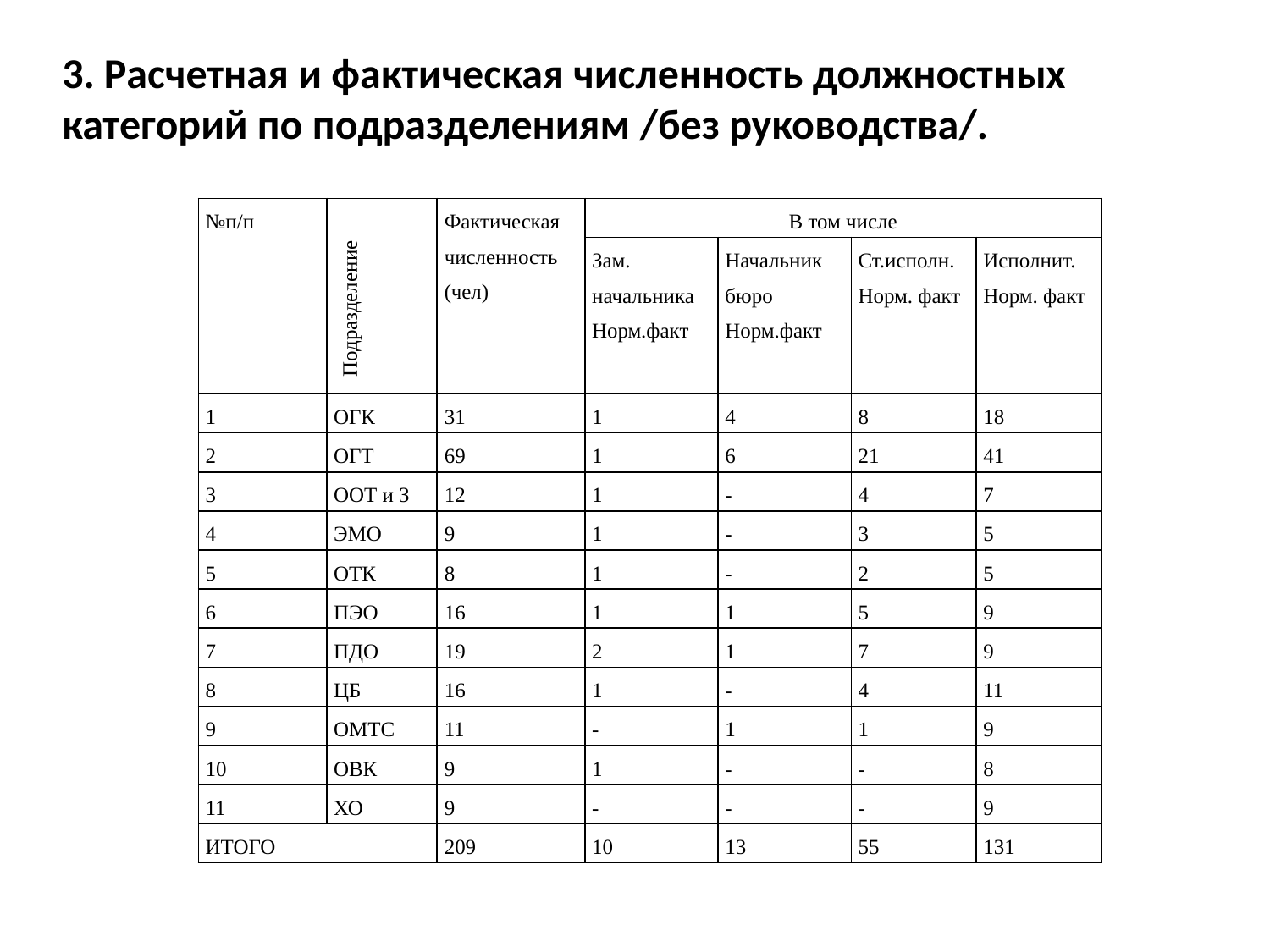

3. Расчетная и фактическая численность должностных категорий по подразделениям /без руководства/.
| №п/п | Подразделение | Фактическая численность (чел) | В том числе |  |  |  |
| --- | --- | --- | --- | --- | --- | --- |
|  |  |  | Зам. начальника Норм.факт | Начальник бюро Норм.факт | Ст.исполн. Норм. факт | Исполнит. Норм. факт |
| 1 | ОГК | 31 | 1 | 4 | 8 | 18 |
| 2 | ОГТ | 69 | 1 | 6 | 21 | 41 |
| 3 | ООТ и З | 12 | 1 | - | 4 | 7 |
| 4 | ЭМО | 9 | 1 | - | 3 | 5 |
| 5 | ОТК | 8 | 1 | - | 2 | 5 |
| 6 | ПЭО | 16 | 1 | 1 | 5 | 9 |
| 7 | ПДО | 19 | 2 | 1 | 7 | 9 |
| 8 | ЦБ | 16 | 1 | - | 4 | 11 |
| 9 | ОМТС | 11 | - | 1 | 1 | 9 |
| 10 | ОВК | 9 | 1 | - | - | 8 |
| 11 | ХО | 9 | - | - | - | 9 |
| ИТОГО |  | 209 | 10 | 13 | 55 | 131 |